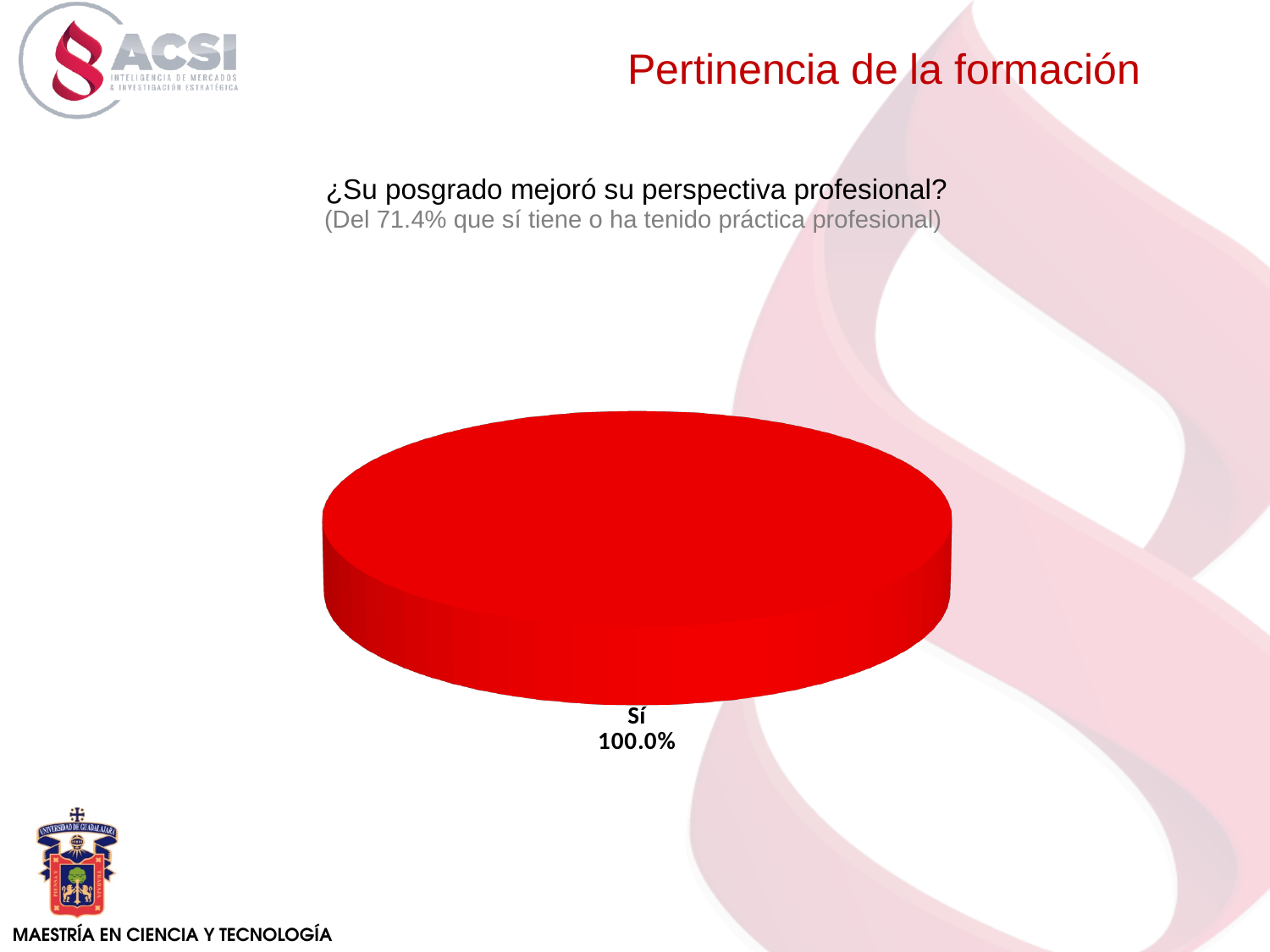

Pertinencia de la formación
¿Su posgrado mejoró su perspectiva profesional?
(Del 71.4% que sí tiene o ha tenido práctica profesional)

[unsupported chart]